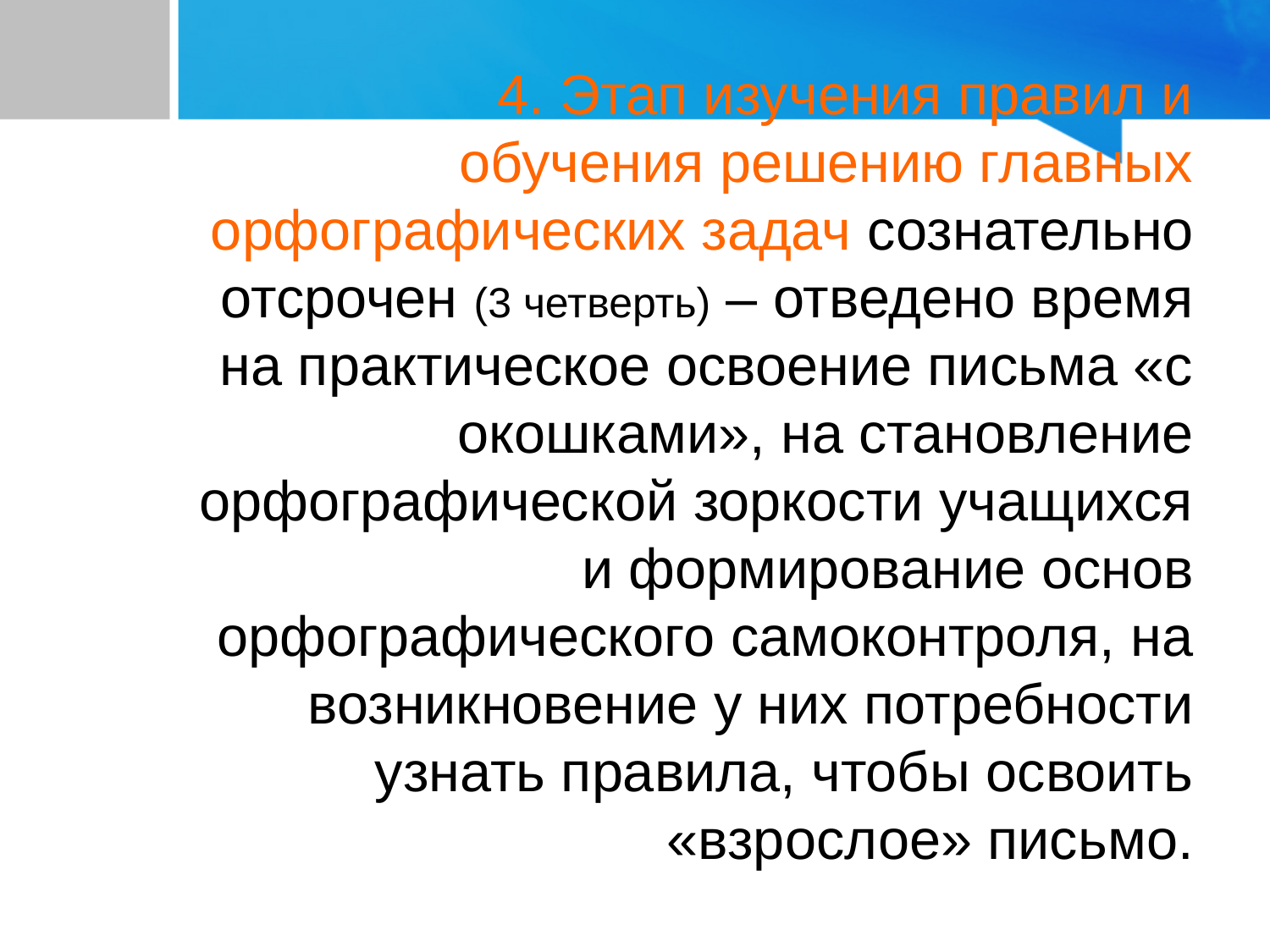

# 4. Этап изучения правил и обучения решению главных орфографических задач сознательно отсрочен (3 четверть) – отведено время на практическое освоение письма «с окошками», на становление орфографической зоркости учащихся и формирование основ орфографического самоконтроля, на возникновение у них потребности узнать правила, чтобы освоить «взрослое» письмо.